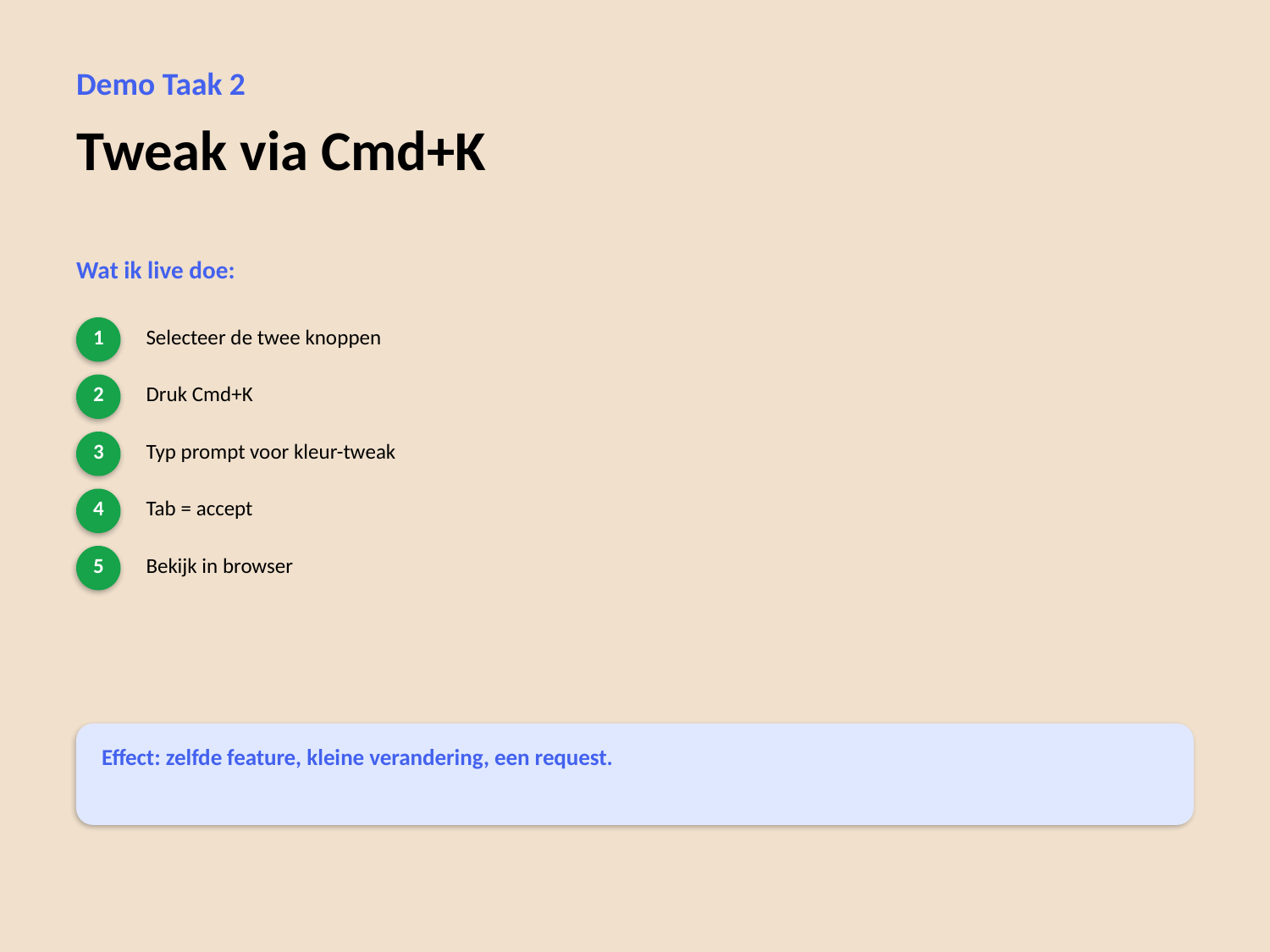

Demo Taak 2
Tweak via Cmd+K
Wat ik live doe:

1
Selecteer de twee knoppen

2
Druk Cmd+K

3
Typ prompt voor kleur-tweak

4
Tab = accept

5
Bekijk in browser

Effect: zelfde feature, kleine verandering, een request.